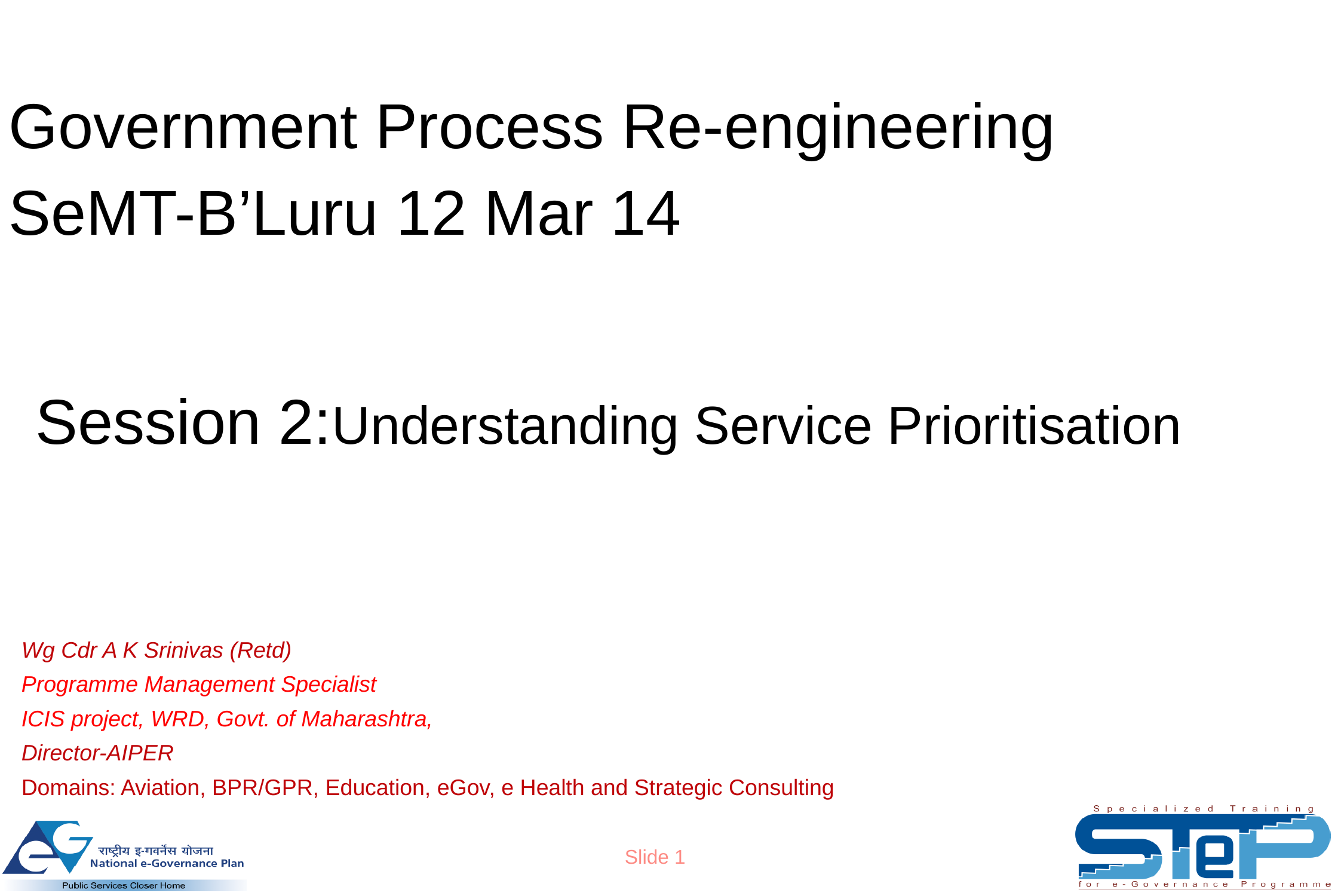

Government Process Re-engineering
SeMT-B’Luru 12 Mar 14
Session 2:Understanding Service Prioritisation
Wg Cdr A K Srinivas (Retd)
Programme Management Specialist
ICIS project, WRD, Govt. of Maharashtra,
Director-AIPER
Domains: Aviation, BPR/GPR, Education, eGov, e Health and Strategic Consulting